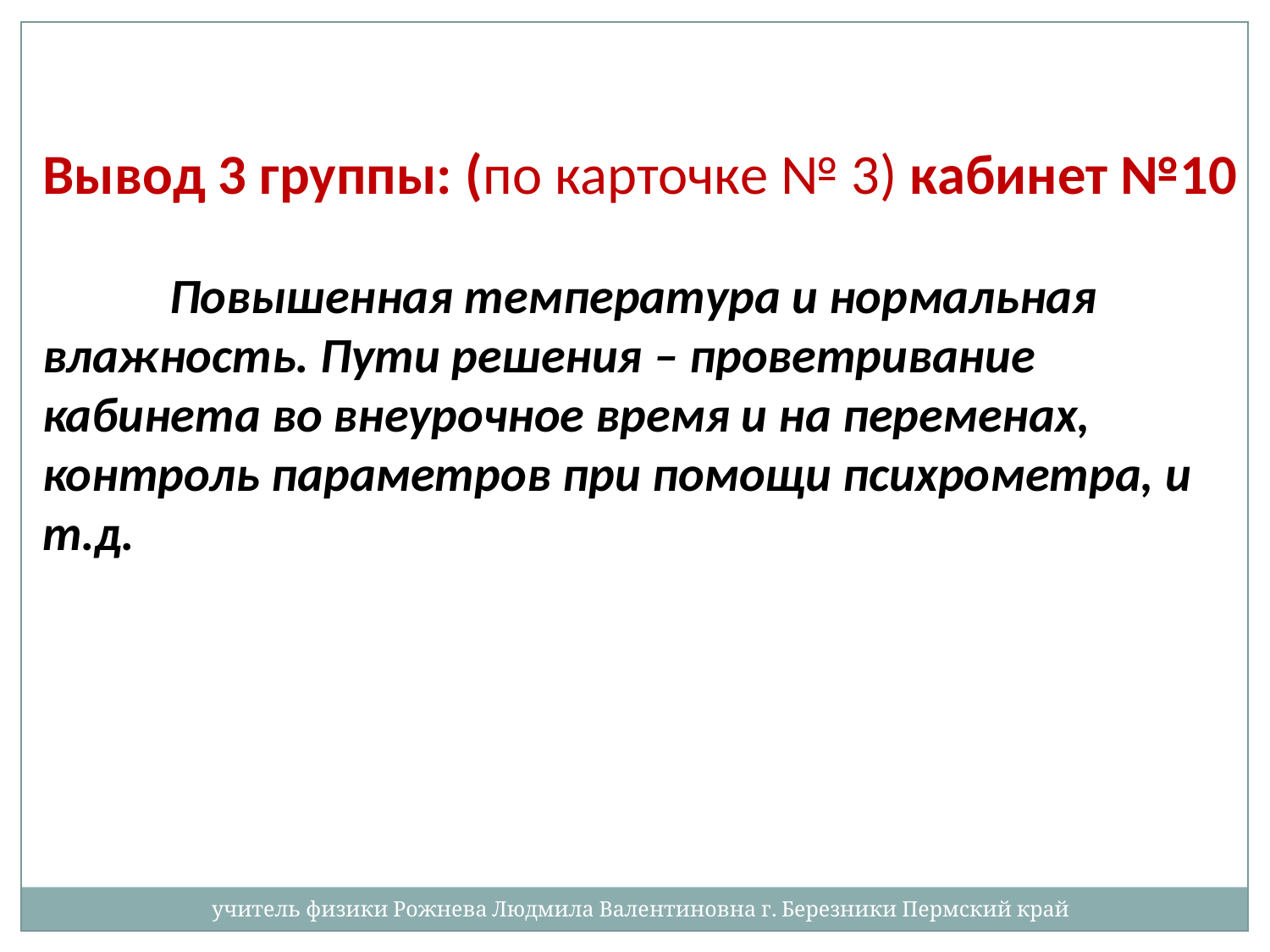

Вывод 3 группы: (по карточке № 3) кабинет №10

	Повышенная температура и нормальная влажность. Пути решения – проветривание кабинета во внеурочное время и на переменах, контроль параметров при помощи психрометра, и т.д.
учитель физики Рожнева Людмила Валентиновна г. Березники Пермский край